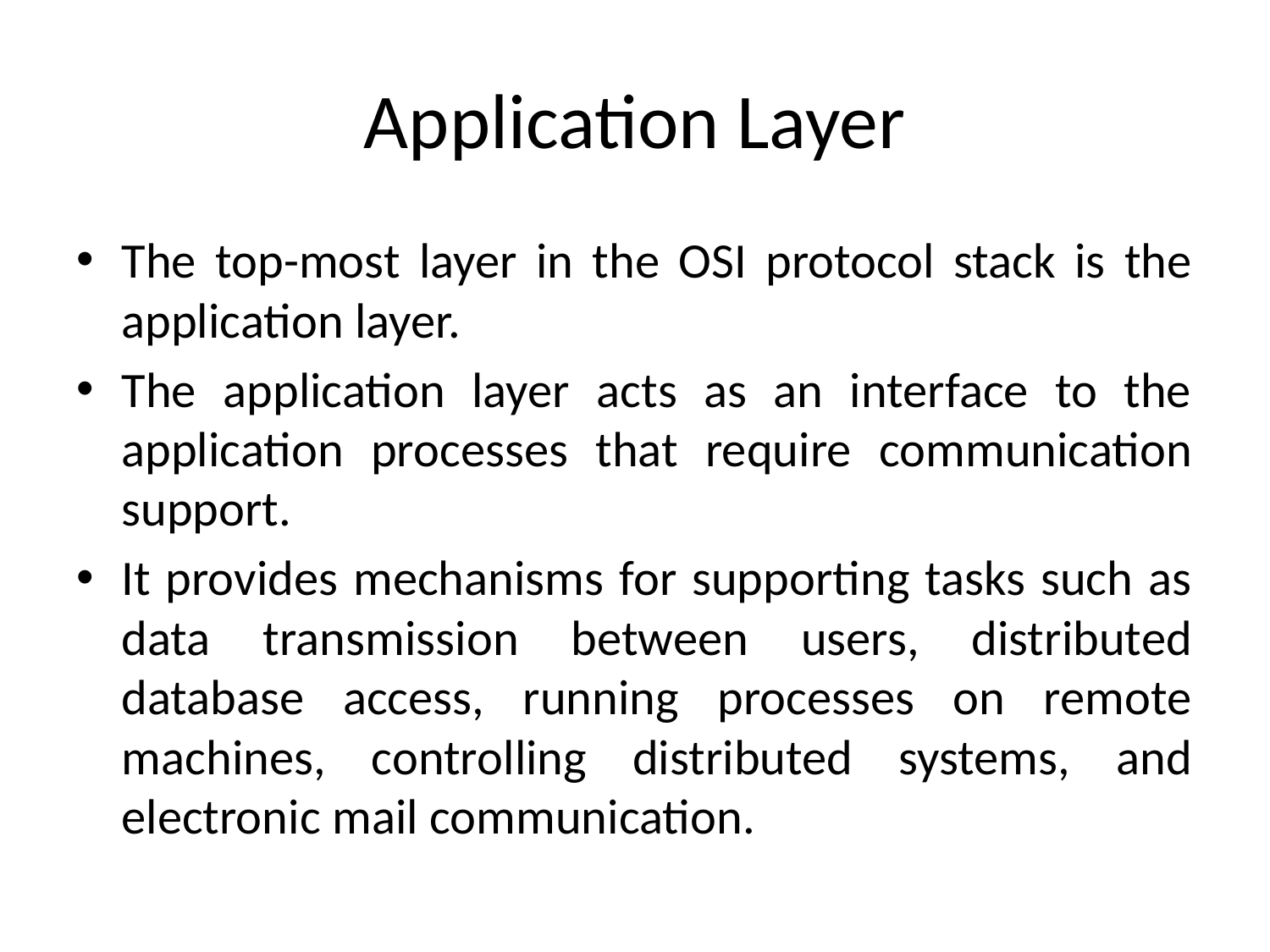

# Application Layer
The top-most layer in the OSI protocol stack is the application layer.
The application layer acts as an interface to the application processes that require communication support.
It provides mechanisms for supporting tasks such as data transmission between users, distributed database access, running processes on remote machines, controlling distributed systems, and electronic mail communication.